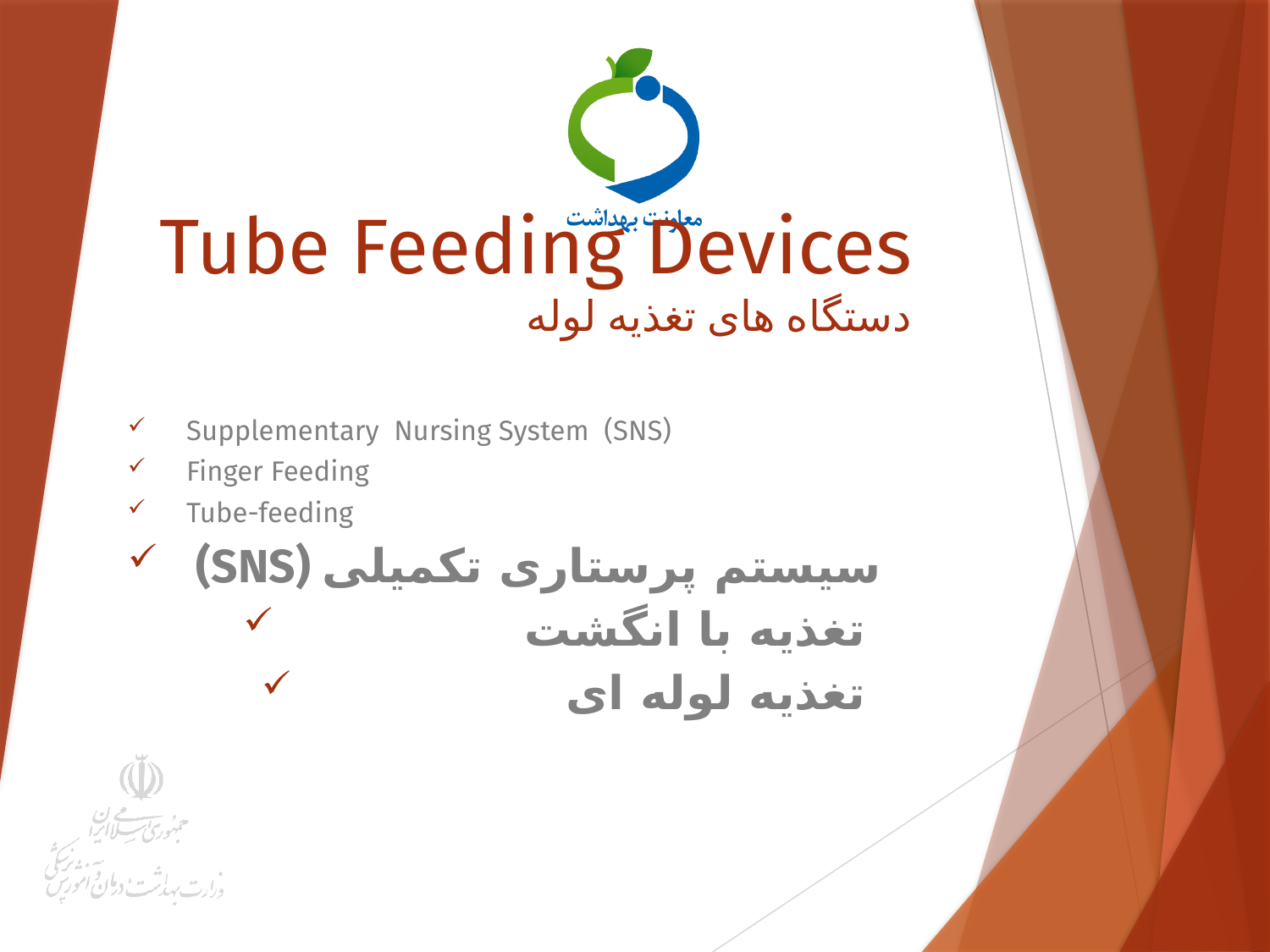

# Tube Feeding Devices دستگاه های تغذیه لوله
Supplementary  Nursing System  (SNS)
Finger Feeding
Tube-feeding
(SNS) سیستم پرستاری تکمیلی
تغذیه با انگشت
تغذیه لوله ای